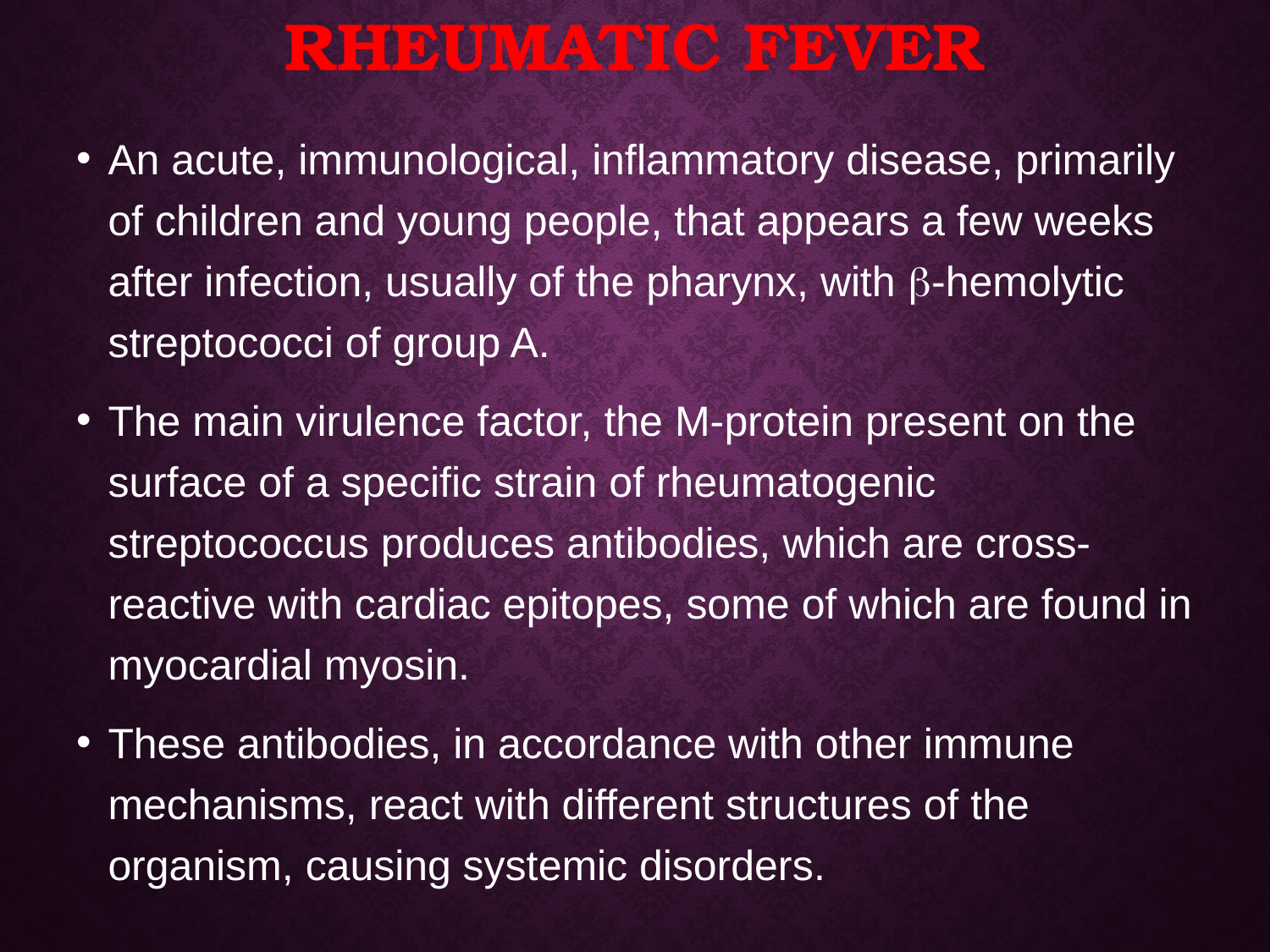

# RHEUMATIC FEVER
An acute, immunological, inflammatory disease, primarily of children and young people, that appears a few weeks after infection, usually of the pharynx, with β-hemolytic streptococci of group A.
The main virulence factor, the M-protein present on the surface of a specific strain of rheumatogenic streptococcus produces antibodies, which are cross-reactive with cardiac epitopes, some of which are found in myocardial myosin.
These antibodies, in accordance with other immune mechanisms, react with different structures of the organism, causing systemic disorders.